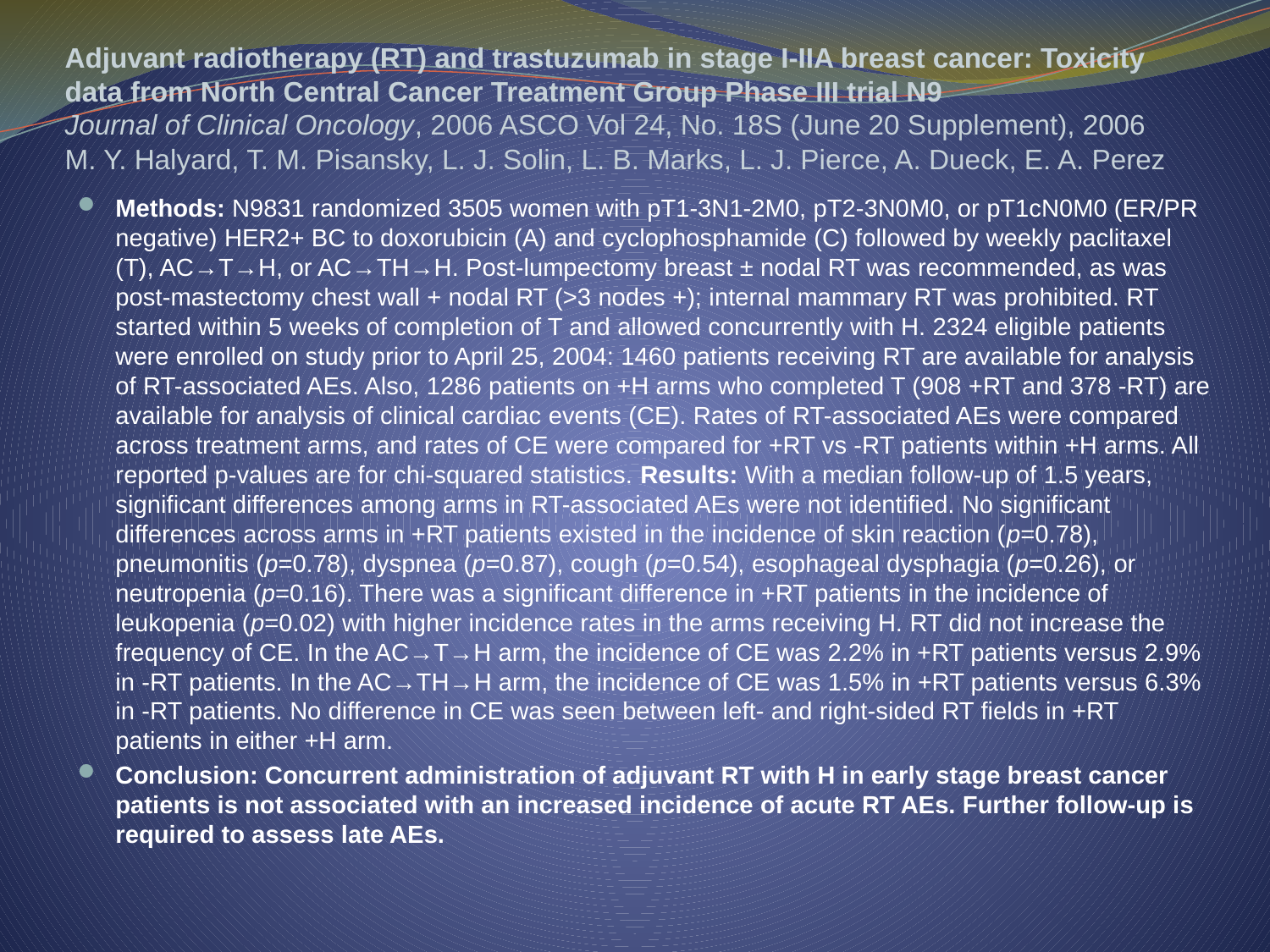

# Adjuvant radiotherapy (RT) and trastuzumab in stage I-IIA breast cancer: Toxicity data from North Central Cancer Treatment Group Phase III trial N9 Journal of Clinical Oncology, 2006 ASCO Vol 24, No. 18S (June 20 Supplement), 2006 M. Y. Halyard, T. M. Pisansky, L. J. Solin, L. B. Marks, L. J. Pierce, A. Dueck, E. A. Perez
Methods: N9831 randomized 3505 women with pT1-3N1-2M0, pT2-3N0M0, or pT1cN0M0 (ER/PR negative) HER2+ BC to doxorubicin (A) and cyclophosphamide (C) followed by weekly paclitaxel (T), AC→T→H, or AC→TH→H. Post-lumpectomy breast ± nodal RT was recommended, as was post-mastectomy chest wall + nodal RT (>3 nodes +); internal mammary RT was prohibited. RT started within 5 weeks of completion of T and allowed concurrently with H. 2324 eligible patients were enrolled on study prior to April 25, 2004: 1460 patients receiving RT are available for analysis of RT-associated AEs. Also, 1286 patients on +H arms who completed T (908 +RT and 378 -RT) are available for analysis of clinical cardiac events (CE). Rates of RT-associated AEs were compared across treatment arms, and rates of CE were compared for +RT vs -RT patients within +H arms. All reported p-values are for chi-squared statistics. Results: With a median follow-up of 1.5 years, significant differences among arms in RT-associated AEs were not identified. No significant differences across arms in +RT patients existed in the incidence of skin reaction (p=0.78), pneumonitis (p=0.78), dyspnea (p=0.87), cough (p=0.54), esophageal dysphagia (p=0.26), or neutropenia (p=0.16). There was a significant difference in +RT patients in the incidence of leukopenia (p=0.02) with higher incidence rates in the arms receiving H. RT did not increase the frequency of CE. In the AC→T→H arm, the incidence of CE was 2.2% in +RT patients versus 2.9% in -RT patients. In the AC→TH→H arm, the incidence of CE was 1.5% in +RT patients versus 6.3% in -RT patients. No difference in CE was seen between left- and right-sided RT fields in +RT patients in either +H arm.
Conclusion: Concurrent administration of adjuvant RT with H in early stage breast cancer patients is not associated with an increased incidence of acute RT AEs. Further follow-up is required to assess late AEs.